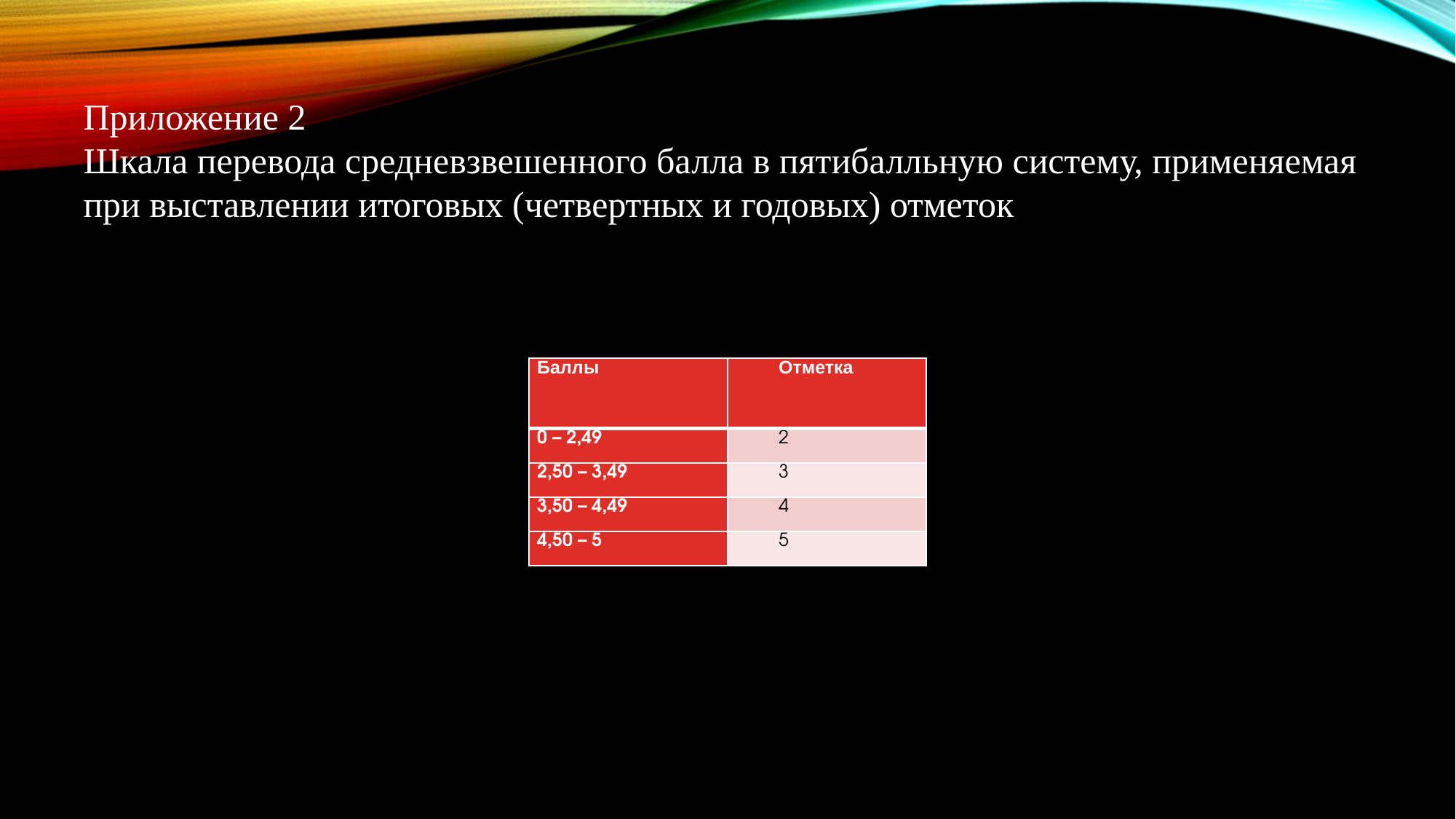

Приложение 2
Шкала перевода средневзвешенного балла в пятибалльную систему, применяемая при выставлении итоговых (четвертных и годовых) отметок

| Баллы | Отметка |
| --- | --- |
| 0 – 2,49 | 2 |
| 2,50 – 3,49 | 3 |
| 3,50 – 4,49 | 4 |
| 4,50 – 5 | 5 |